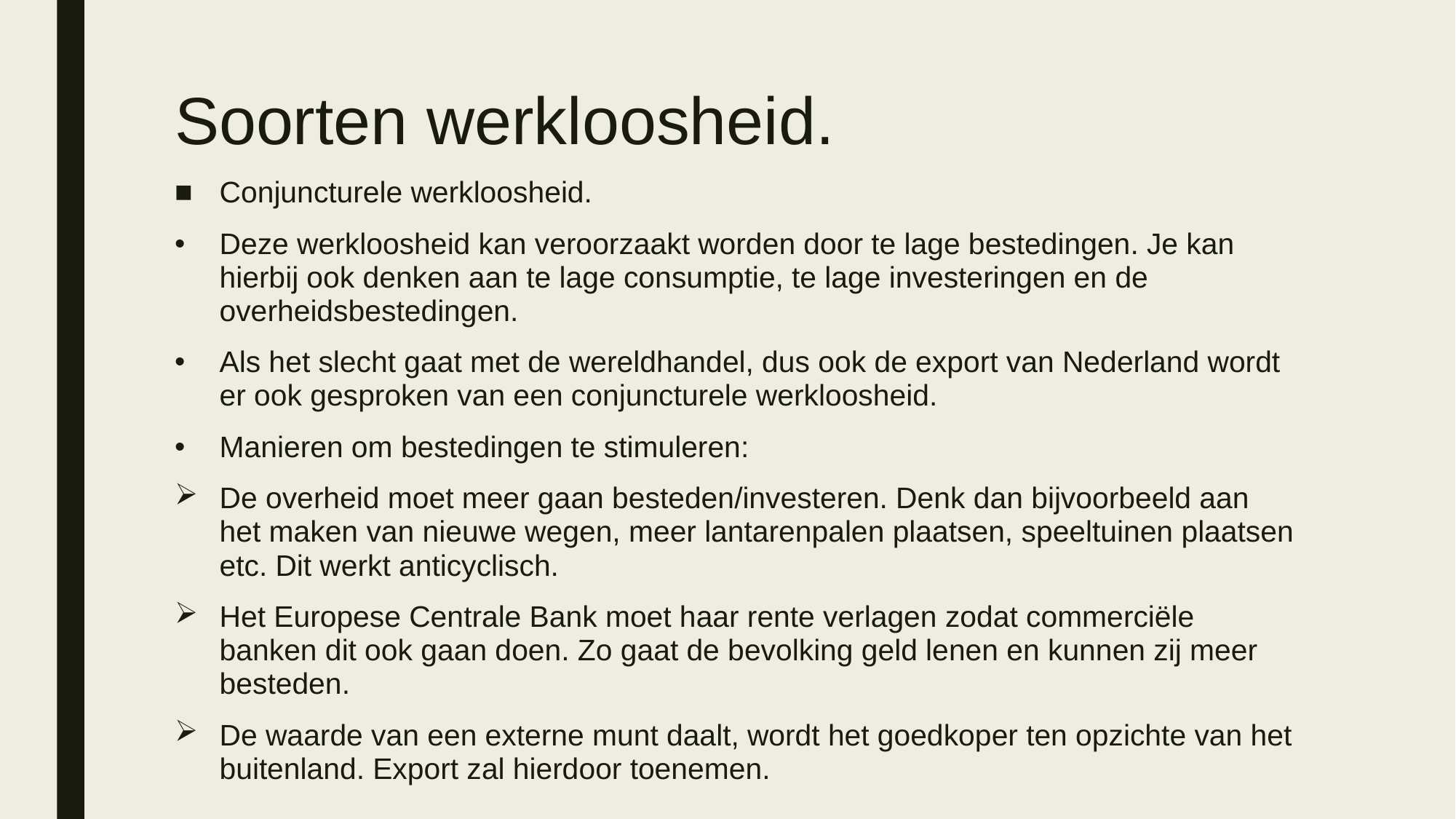

# Soorten werkloosheid.
Conjuncturele werkloosheid.
Deze werkloosheid kan veroorzaakt worden door te lage bestedingen. Je kan hierbij ook denken aan te lage consumptie, te lage investeringen en de overheidsbestedingen.
Als het slecht gaat met de wereldhandel, dus ook de export van Nederland wordt er ook gesproken van een conjuncturele werkloosheid.
Manieren om bestedingen te stimuleren:
De overheid moet meer gaan besteden/investeren. Denk dan bijvoorbeeld aan het maken van nieuwe wegen, meer lantarenpalen plaatsen, speeltuinen plaatsen etc. Dit werkt anticyclisch.
Het Europese Centrale Bank moet haar rente verlagen zodat commerciële banken dit ook gaan doen. Zo gaat de bevolking geld lenen en kunnen zij meer besteden.
De waarde van een externe munt daalt, wordt het goedkoper ten opzichte van het buitenland. Export zal hierdoor toenemen.